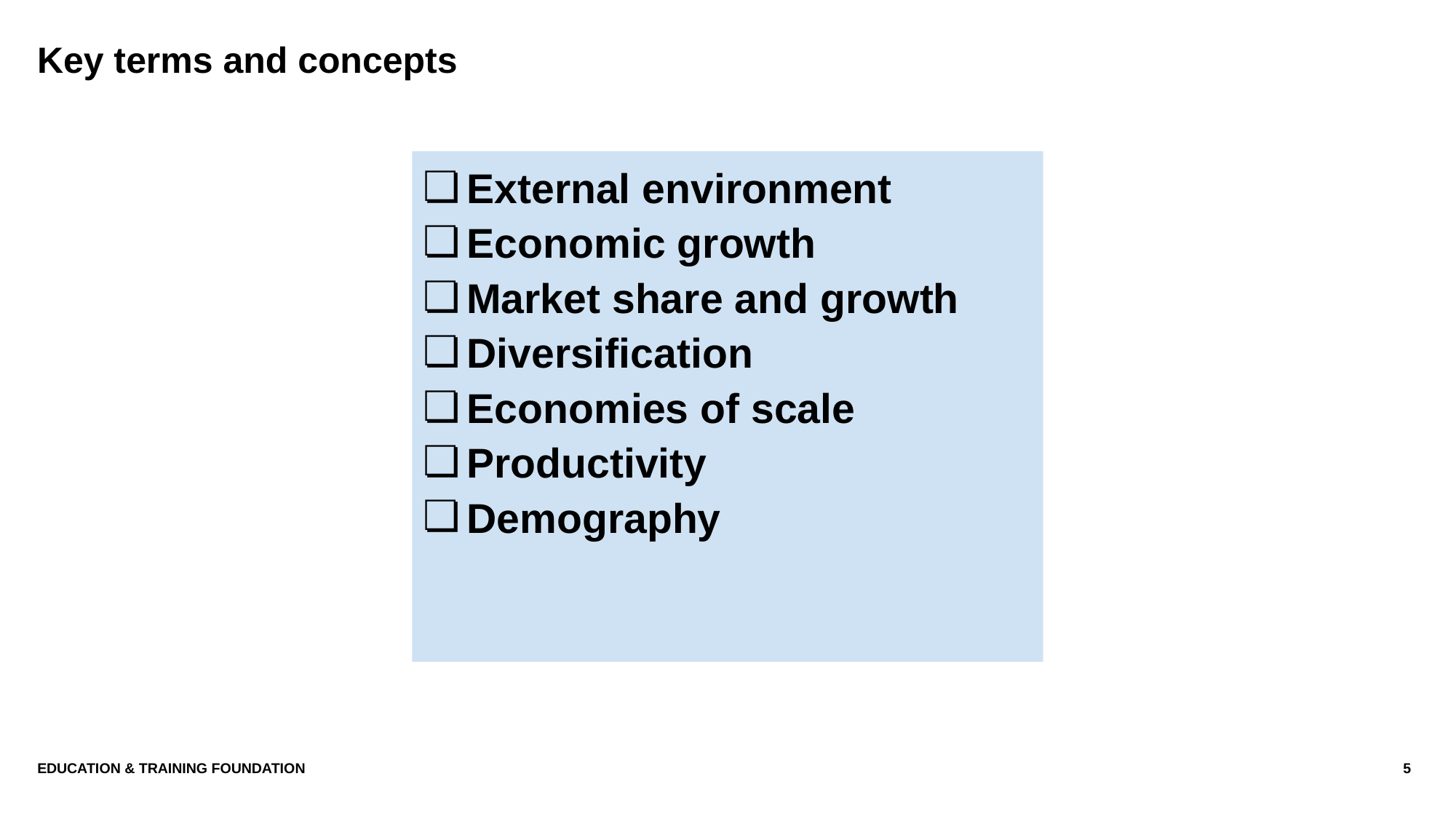

# Key terms and concepts
External environment
Economic growth
Market share and growth
Diversification
Economies of scale
Productivity
Demography

Education & Training Foundation
5